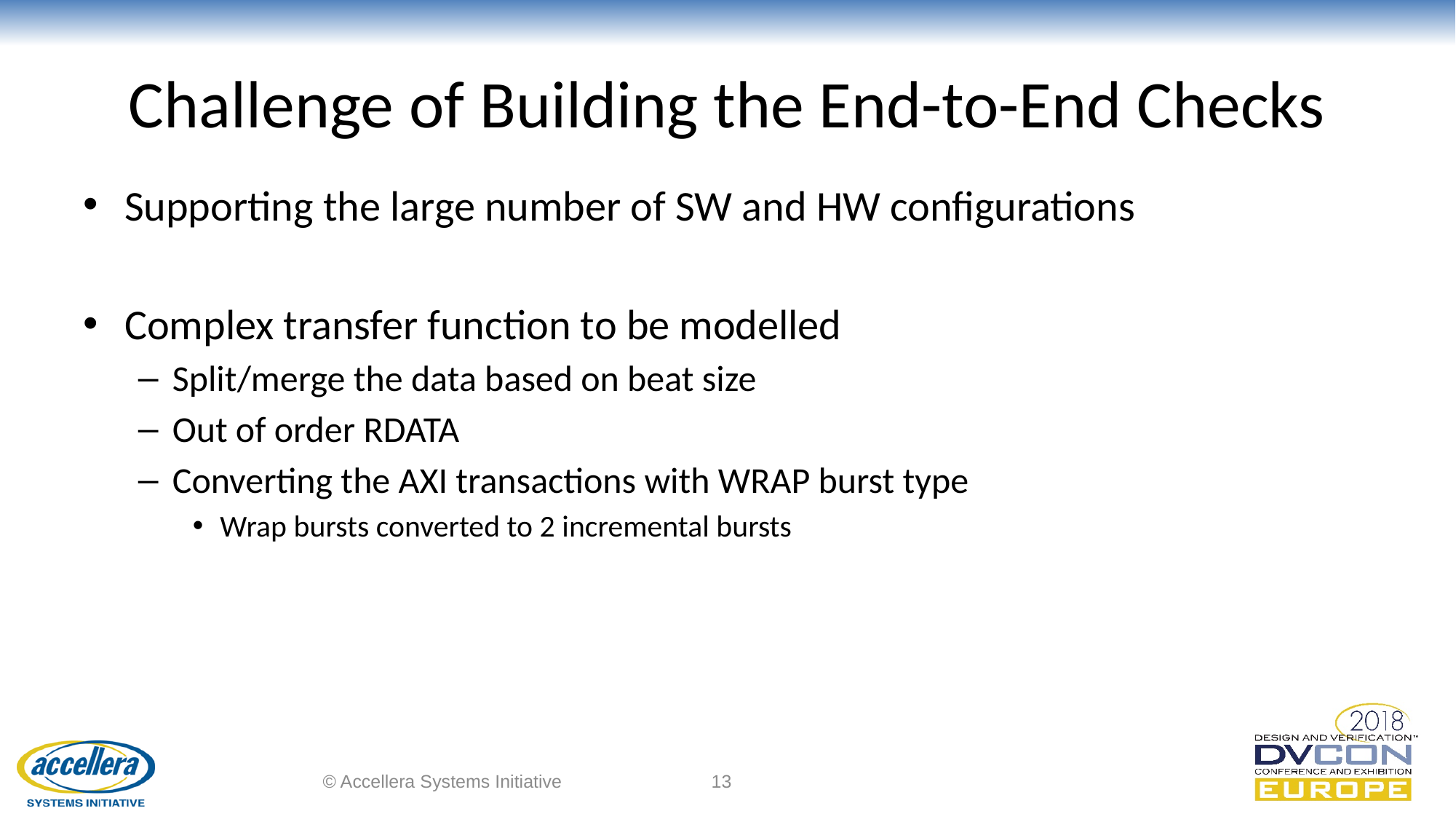

# Challenge of Building the End-to-End Checks
Supporting the large number of SW and HW configurations

Complex transfer function to be modelled
Split/merge the data based on beat size
Out of order RDATA
Converting the AXI transactions with WRAP burst type
Wrap bursts converted to 2 incremental bursts

© Accellera Systems Initiative
13